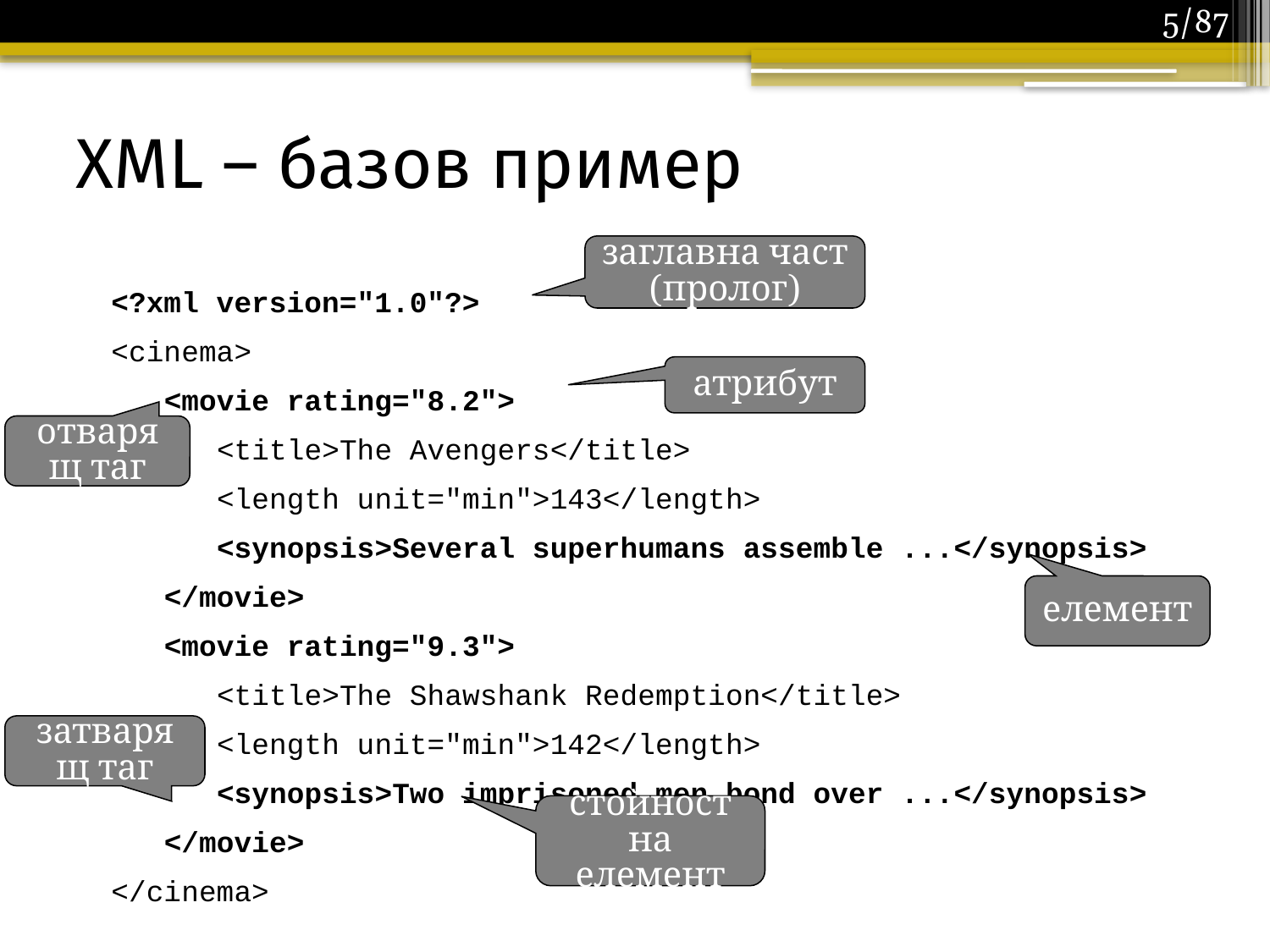

5/87
# XML – базов пример
заглавна част (пролог)
<?xml version="1.0"?>
<cinema>
   <movie rating="8.2">
      <title>The Avengers</title>
      <length unit="min">143</length>
      <synopsis>Several superhumans assemble ...</synopsis>
   </movie>
   <movie rating="9.3">
      <title>The Shawshank Redemption</title>
      <length unit="min">142</length>
      <synopsis>Two imprisoned men bond over ...</synopsis>
   </movie>
</cinema>
атрибут
отварящ таг
елемент
затварящ таг
стойност на елемент